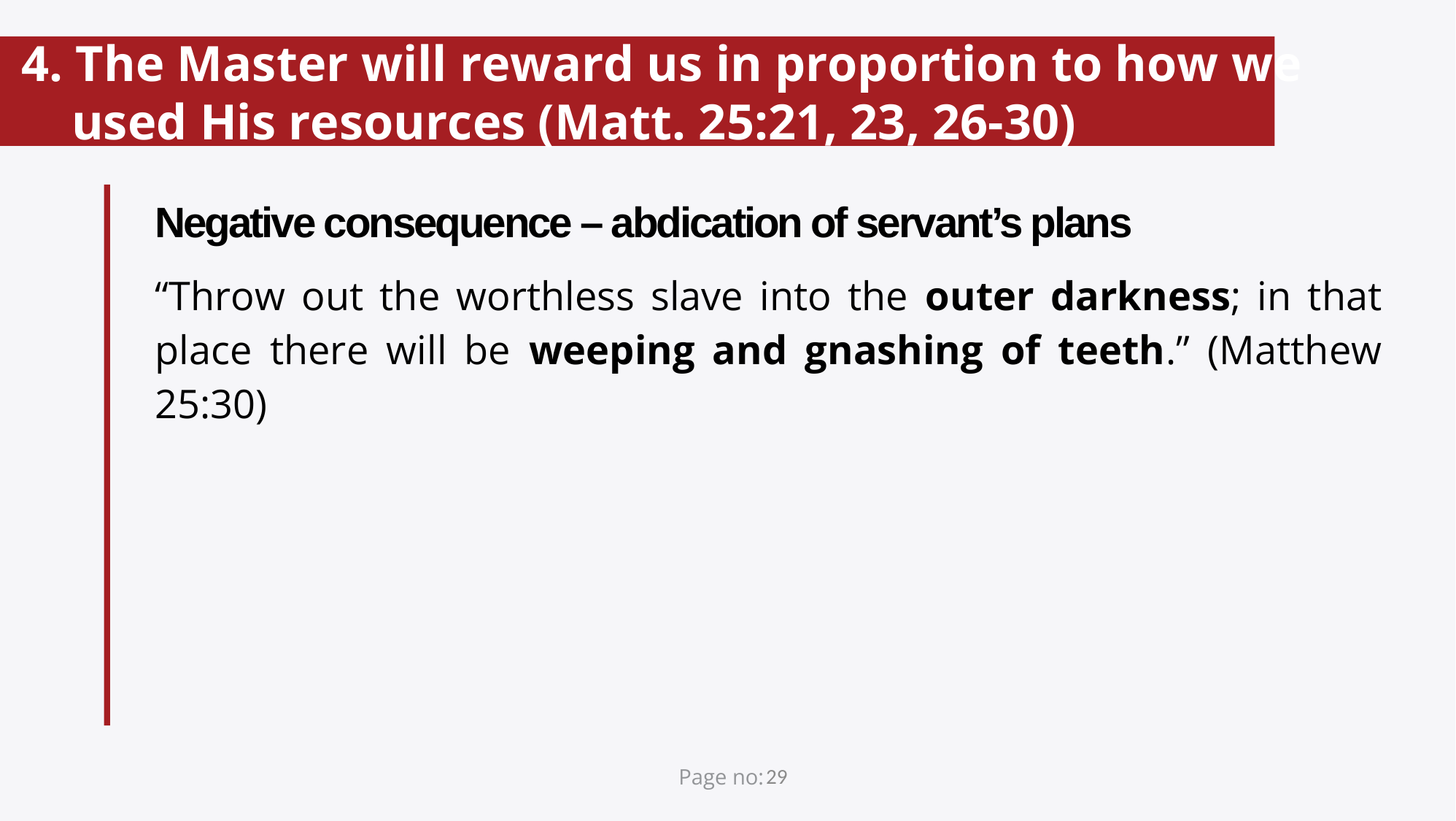

# 4. The Master will reward us in proportion to how we used His resources (Matt. 25:21, 23, 26-30)
Negative consequence – abdication of servant’s plans
“Throw out the worthless slave into the outer darkness; in that place there will be weeping and gnashing of teeth.” (Matthew 25:30)